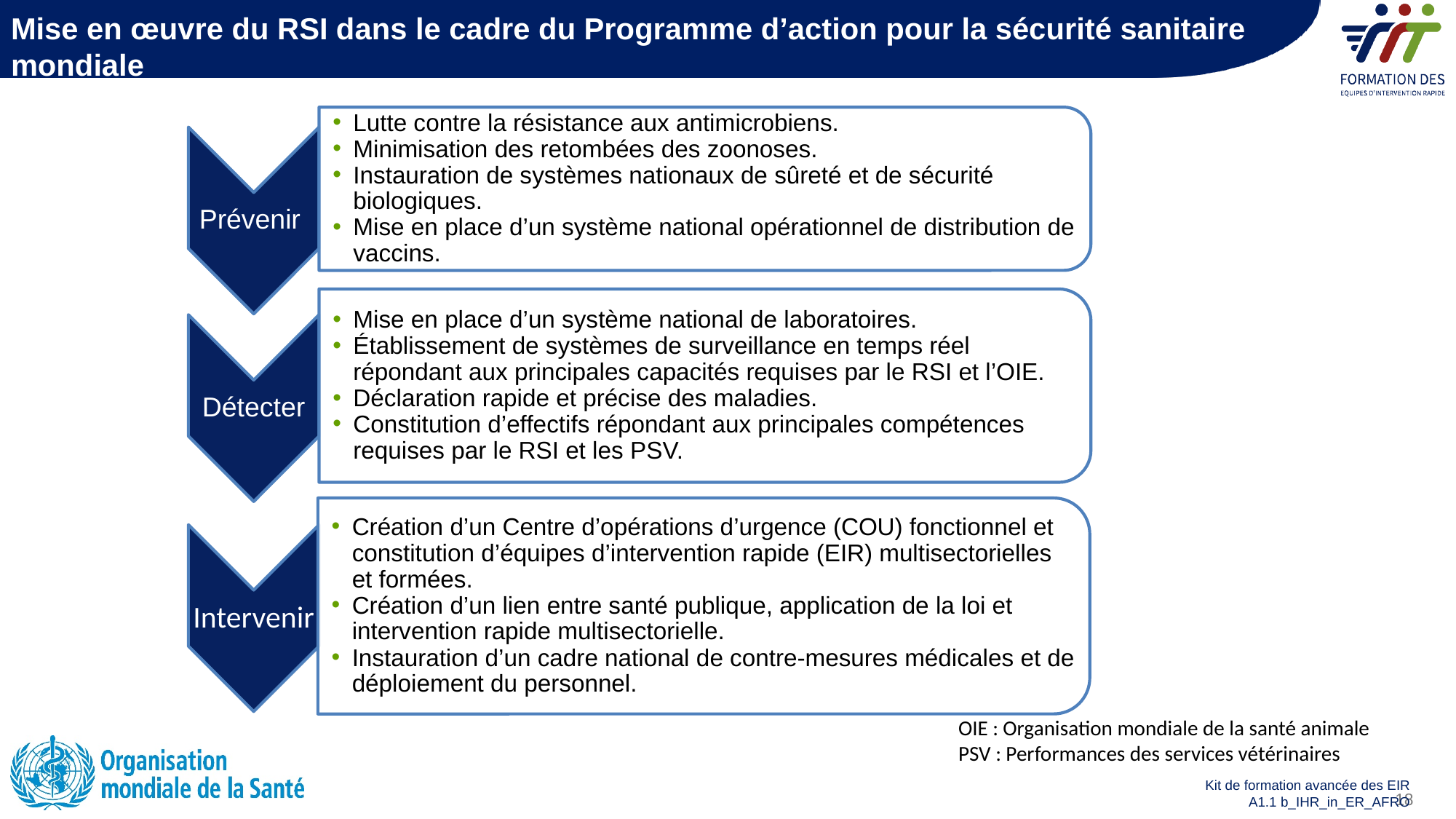

Mise en œuvre du RSI dans le cadre du Programme d’action pour la sécurité sanitaire mondiale
Prévenir
Lutte contre la résistance aux antimicrobiens.
Minimisation des retombées des zoonoses.
Instauration de systèmes nationaux de sûreté et de sécurité biologiques.
Mise en place d’un système national opérationnel de distribution de vaccins.
Détecter
Mise en place d’un système national de laboratoires.
Établissement de systèmes de surveillance en temps réel  répondant aux principales capacités requises par le RSI et l’OIE.
Déclaration rapide et précise des maladies.
Constitution d’effectifs répondant aux principales compétences requises par le RSI et les PSV.
Intervenir
Création d’un Centre d’opérations d’urgence (COU) fonctionnel et constitution d’équipes d’intervention rapide (EIR) multisectorielles et formées.
Création d’un lien entre santé publique, application de la loi et intervention rapide multisectorielle.
Instauration d’un cadre national de contre-mesures médicales et de déploiement du personnel.
OIE : Organisation mondiale de la santé animale
PSV : Performances des services vétérinaires